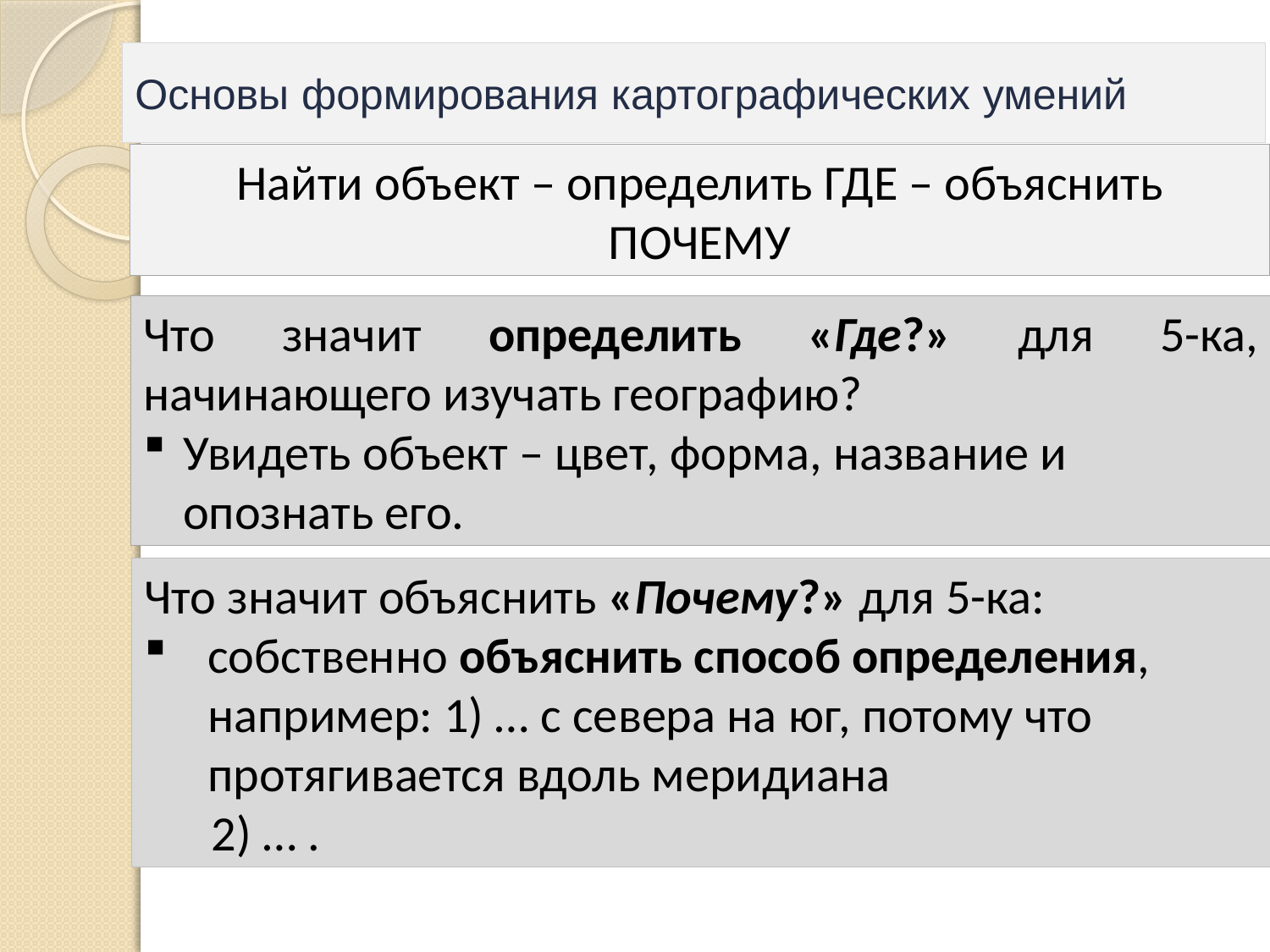

# Основы формирования картографических умений
Найти объект – определить ГДЕ – объяснить ПОЧЕМУ
Что значит определить «Где?» для 5-ка, начинающего изучать географию?
Увидеть объект – цвет, форма, название и опознать его.
Что значит объяснить «Почему?» для 5-ка:
собственно объяснить способ определения, например: 1) … с севера на юг, потому что протягивается вдоль меридиана
      2) … .